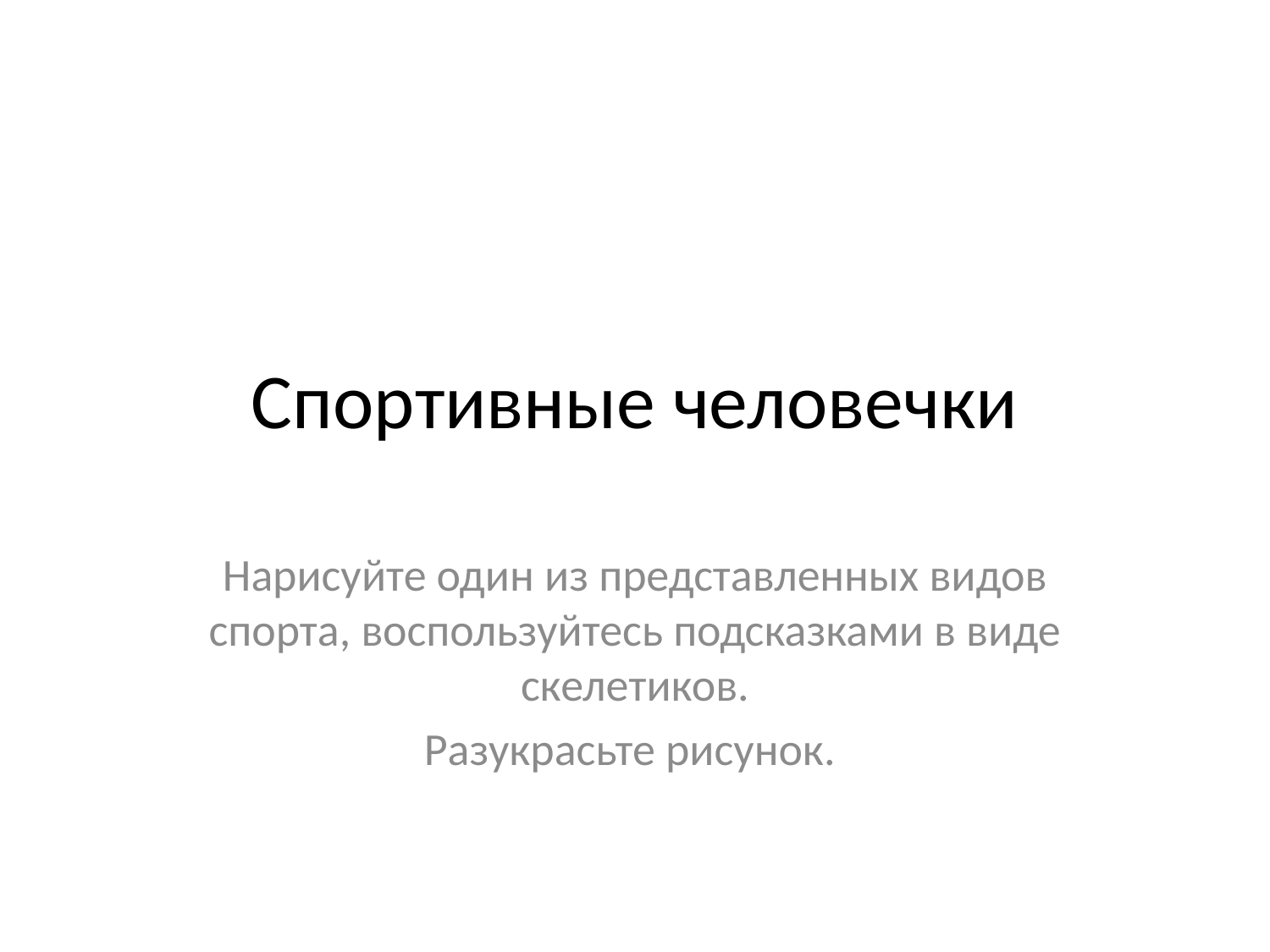

# Спортивные человечки
Нарисуйте один из представленных видов спорта, воспользуйтесь подсказками в виде скелетиков.
Разукрасьте рисунок.